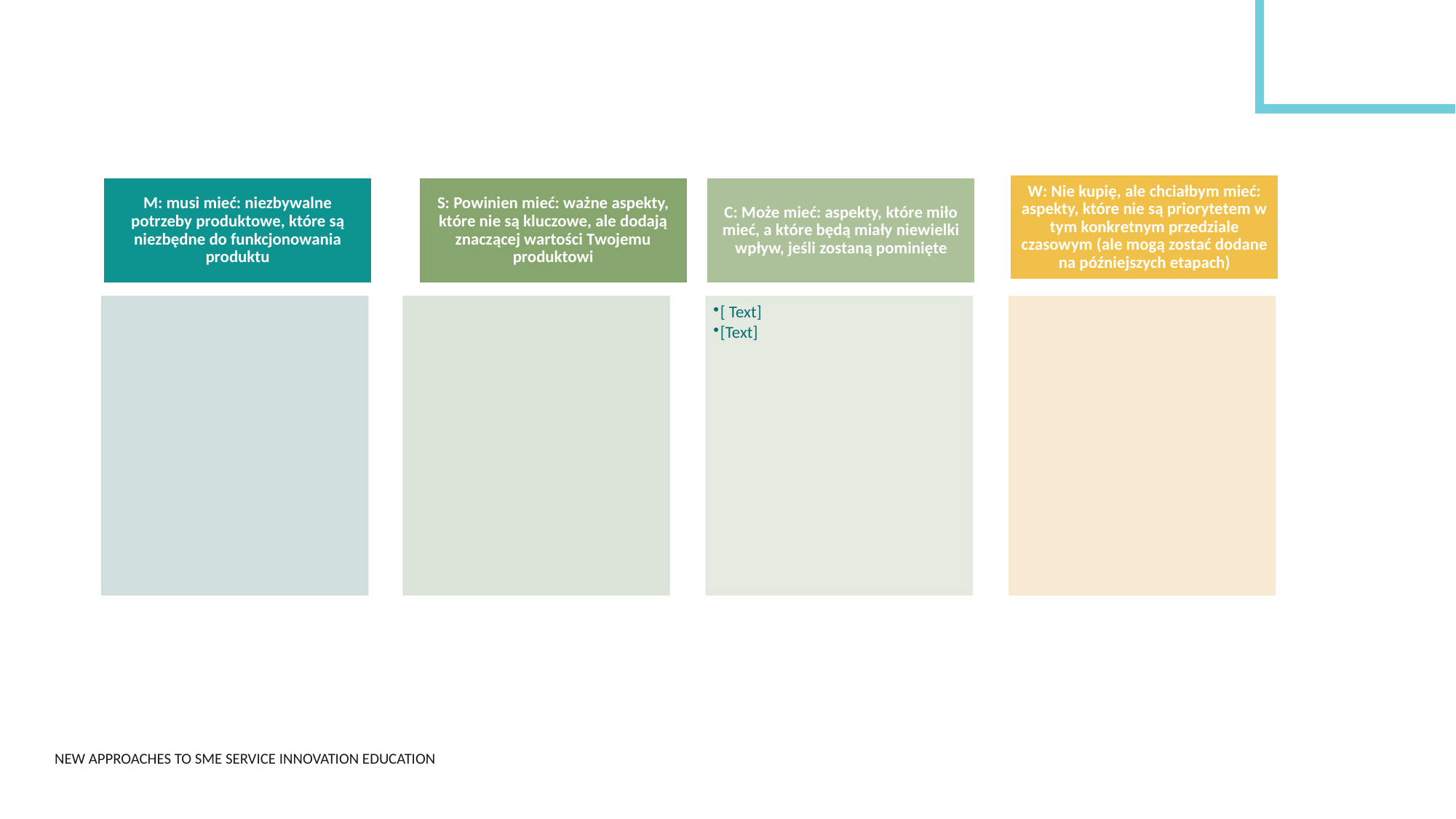

M: musi mieć: niezbywalne potrzeby produktowe, które są niezbędne do funkcjonowania produktu

S: Powinien mieć: ważne aspekty, które nie są kluczowe, ale dodają znaczącej wartości Twojemu produktowi

C: Może mieć: aspekty, które miło mieć, a które będą miały niewielki wpływ, jeśli zostaną pominięte
[ Text]
[Text]
W: Nie kupię, ale chciałbym mieć: aspekty, które nie są priorytetem w tym konkretnym przedziale czasowym (ale mogą zostać dodane na późniejszych etapach)